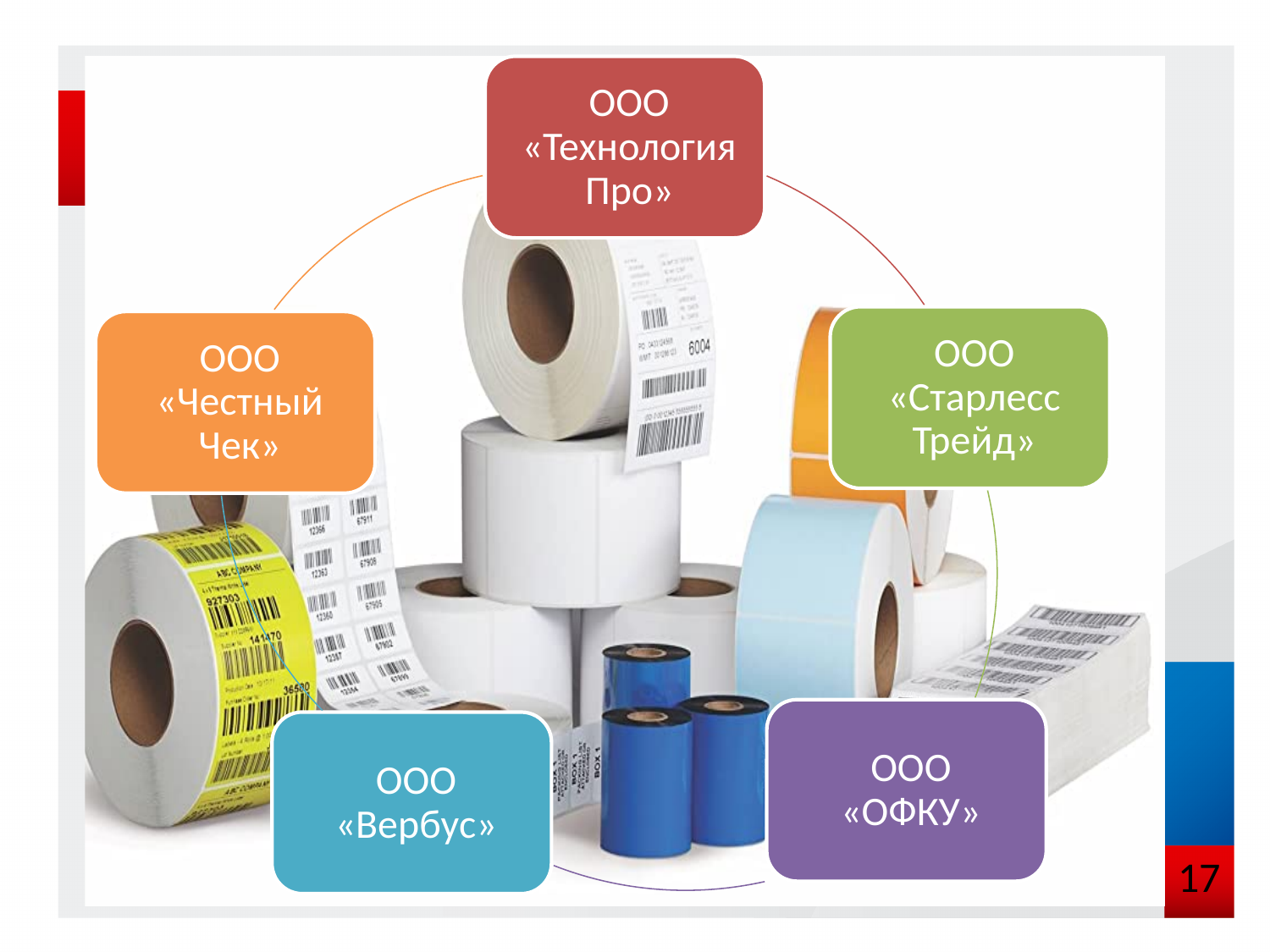

ООО «Технология Про»
ООО «Старлесс Трейд»
ООО «ОФКУ»
ООО «Вербус»
ООО «Честный Чек»
17